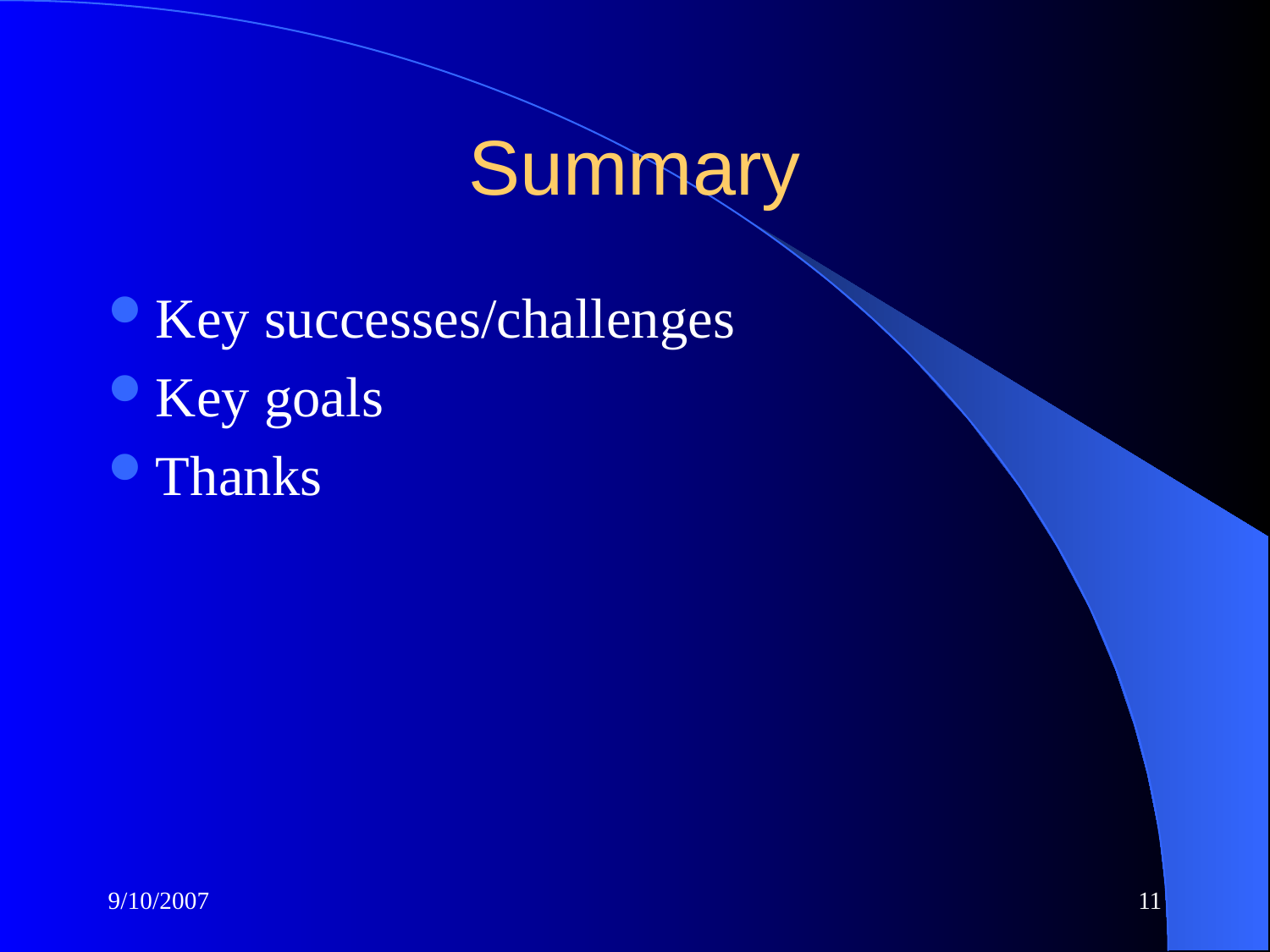

# Summary
Key successes/challenges
Key goals
Thanks
9/10/2007
11